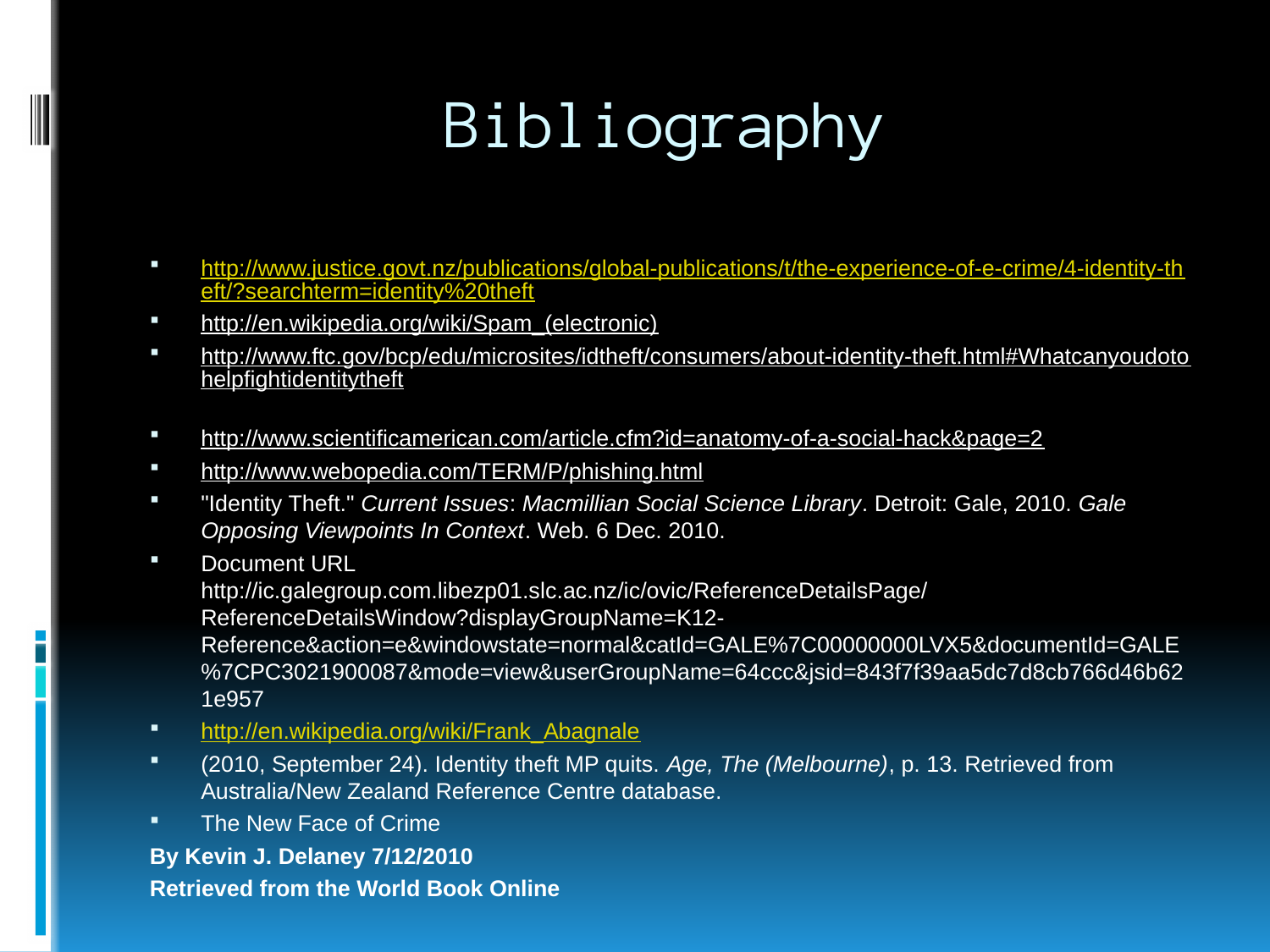

# Bibliography
http://www.justice.govt.nz/publications/global-publications/t/the-experience-of-e-crime/4-identity-theft/?searchterm=identity%20theft
http://en.wikipedia.org/wiki/Spam_(electronic)
http://www.ftc.gov/bcp/edu/microsites/idtheft/consumers/about-identity-theft.html#Whatcanyoudotohelpfightidentitytheft
http://www.scientificamerican.com/article.cfm?id=anatomy-of-a-social-hack&page=2
http://www.webopedia.com/TERM/P/phishing.html
"Identity Theft." Current Issues: Macmillian Social Science Library. Detroit: Gale, 2010. Gale Opposing Viewpoints In Context. Web. 6 Dec. 2010.
Document URL
http://ic.galegroup.com.libezp01.slc.ac.nz/ic/ovic/ReferenceDetailsPage/ReferenceDetailsWindow?displayGroupName=K12-Reference&action=e&windowstate=normal&catId=GALE%7C00000000LVX5&documentId=GALE%7CPC3021900087&mode=view&userGroupName=64ccc&jsid=843f7f39aa5dc7d8cb766d46b621e957
http://en.wikipedia.org/wiki/Frank_Abagnale
(2010, September 24). Identity theft MP quits. Age, The (Melbourne), p. 13. Retrieved from Australia/New Zealand Reference Centre database.
The New Face of Crime
By Kevin J. Delaney 7/12/2010
Retrieved from the World Book Online